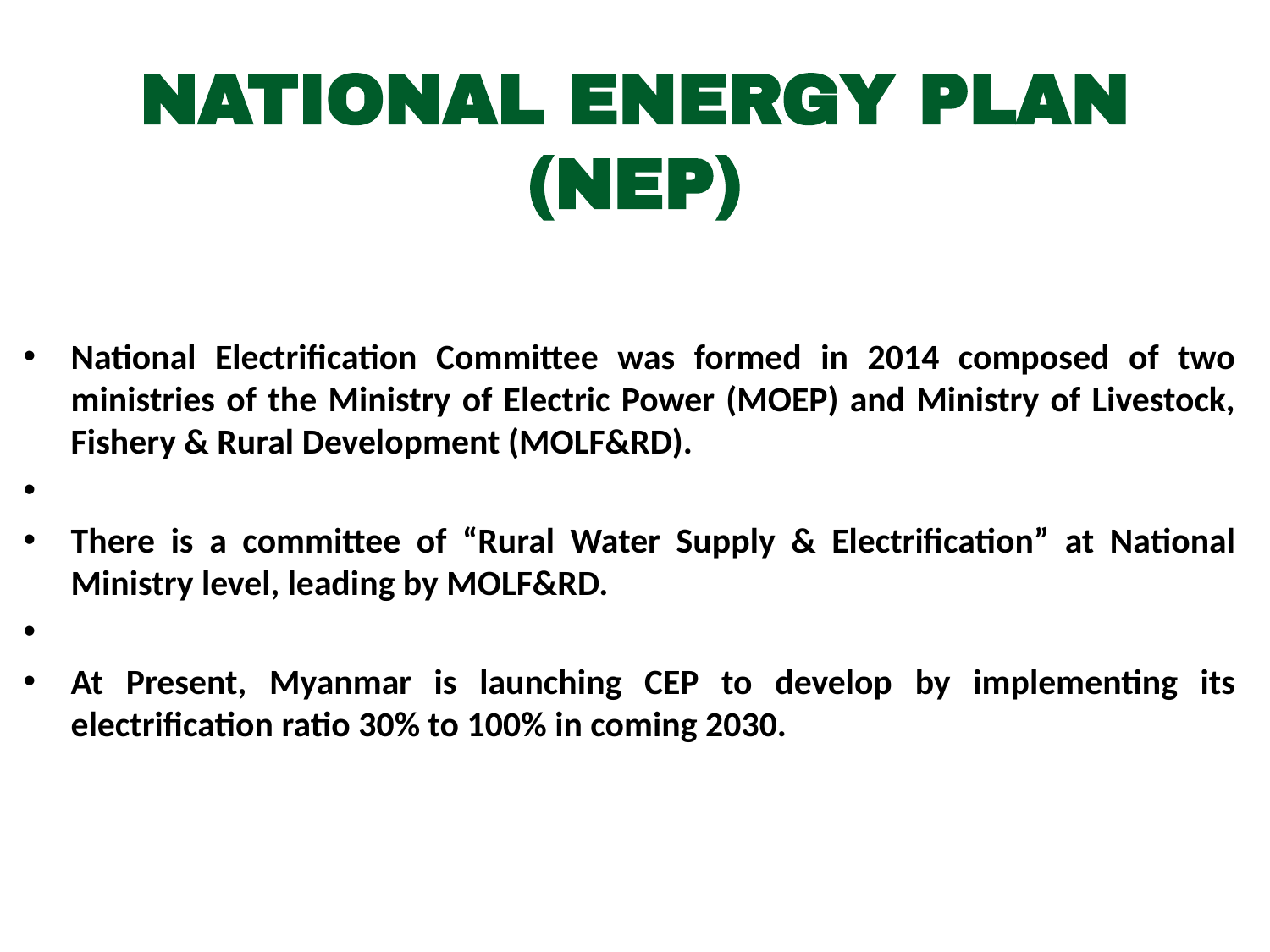

# NATIONAL ENERGY PLAN (NEP)
National Electrification Committee was formed in 2014 composed of two ministries of the Ministry of Electric Power (MOEP) and Ministry of Livestock, Fishery & Rural Development (MOLF&RD).

There is a committee of “Rural Water Supply & Electrification” at National Ministry level, leading by MOLF&RD.

At Present, Myanmar is launching CEP to develop by implementing its electrification ratio 30% to 100% in coming 2030.